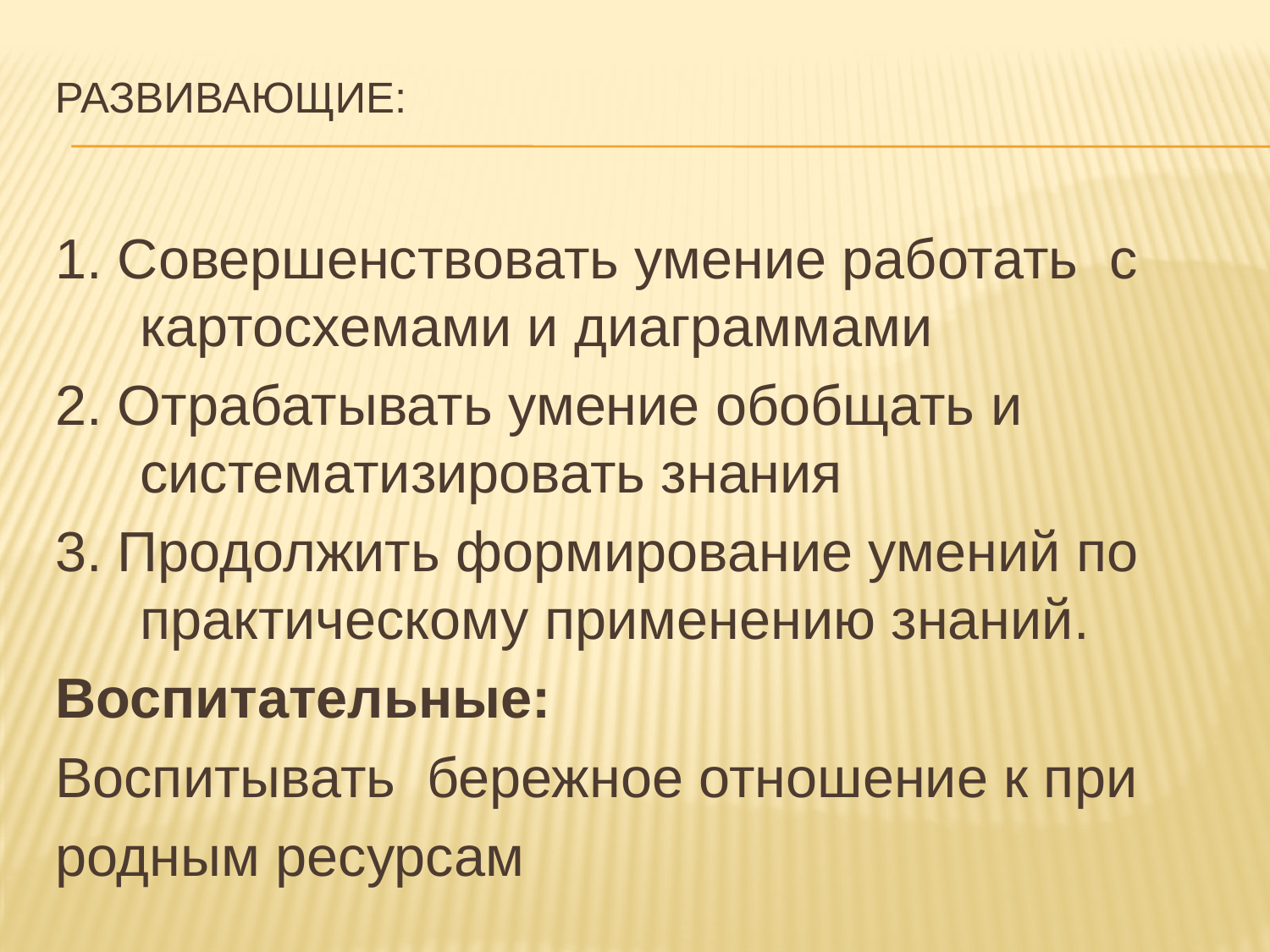

# Развивающие:
1. Совершенствовать умение работать  с картосхемами и диаграммами
2. Отрабатывать умение обобщать и систематизировать знания
3. Продолжить формирование умений по практическому применению знаний.
Воспитательные:
Воспитывать  бережное отношение к при
родным ресурсам